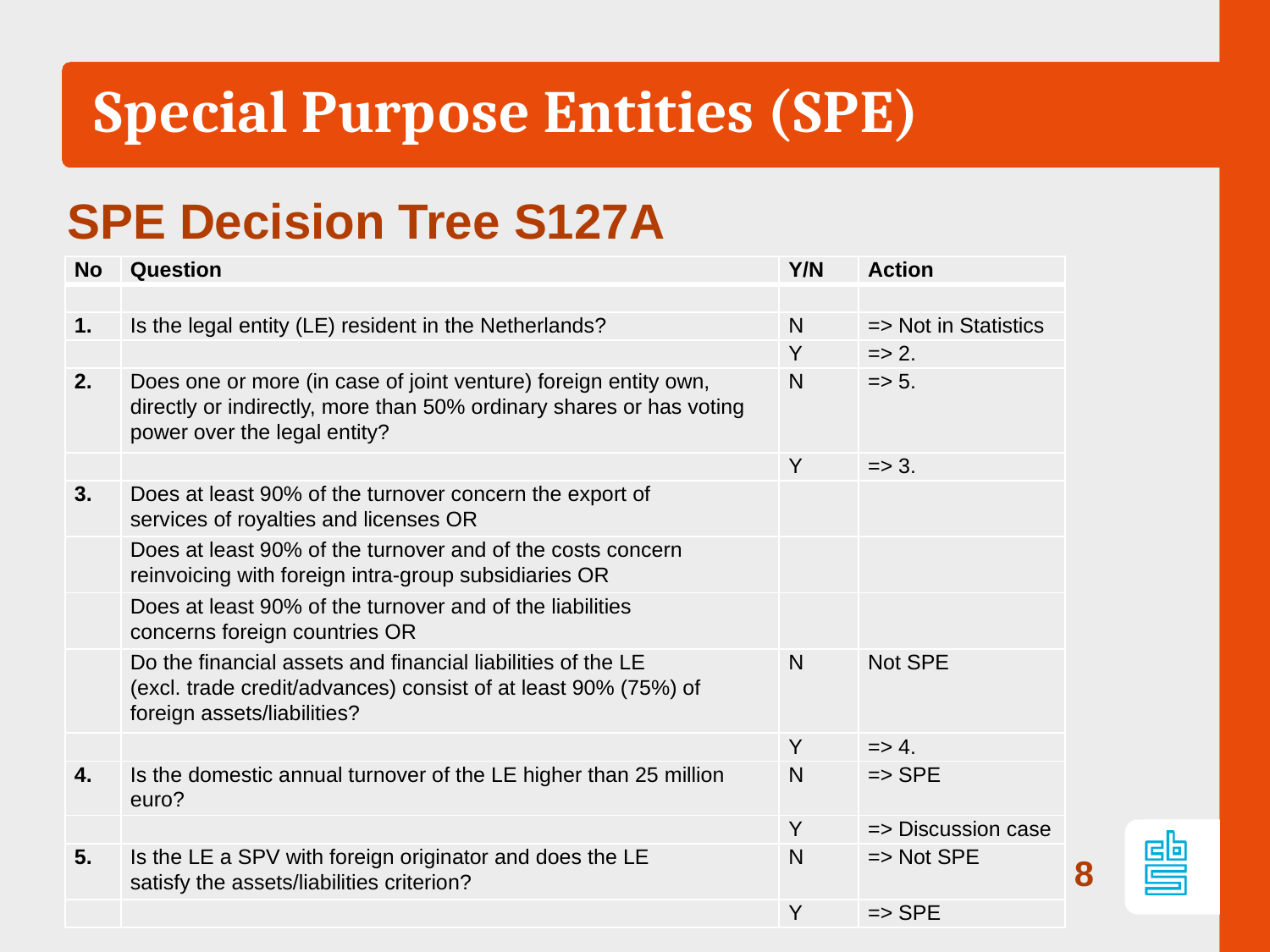

# Special Purpose Entities (SPE)
SPE Decision Tree S127A
| No | Question | Y/N | Action |
| --- | --- | --- | --- |
|  |  |  |  |
| 1. | Is the legal entity (LE) resident in the Netherlands? | N | => Not in Statistics |
|  |  | Y | => 2. |
| 2. | Does one or more (in case of joint venture) foreign entity own, directly or indirectly, more than 50% ordinary shares or has voting power over the legal entity? | N | => 5. |
|  |  | Y | => 3. |
| 3. | Does at least 90% of the turnover concern the export of services of royalties and licenses OR |  |  |
|  | Does at least 90% of the turnover and of the costs concern reinvoicing with foreign intra-group subsidiaries OR |  |  |
|  | Does at least 90% of the turnover and of the liabilities concerns foreign countries OR |  |  |
|  | Do the financial assets and financial liabilities of the LE (excl. trade credit/advances) consist of at least 90% (75%) of foreign assets/liabilities? | N | Not SPE |
|  |  | Y | => 4. |
| 4. | Is the domestic annual turnover of the LE higher than 25 million euro? | N | => SPE |
|  |  | Y | => Discussion case |
| 5. | Is the LE a SPV with foreign originator and does the LE satisfy the assets/liabilities criterion? | N | => Not SPE |
|  |  | Y | => SPE |
8